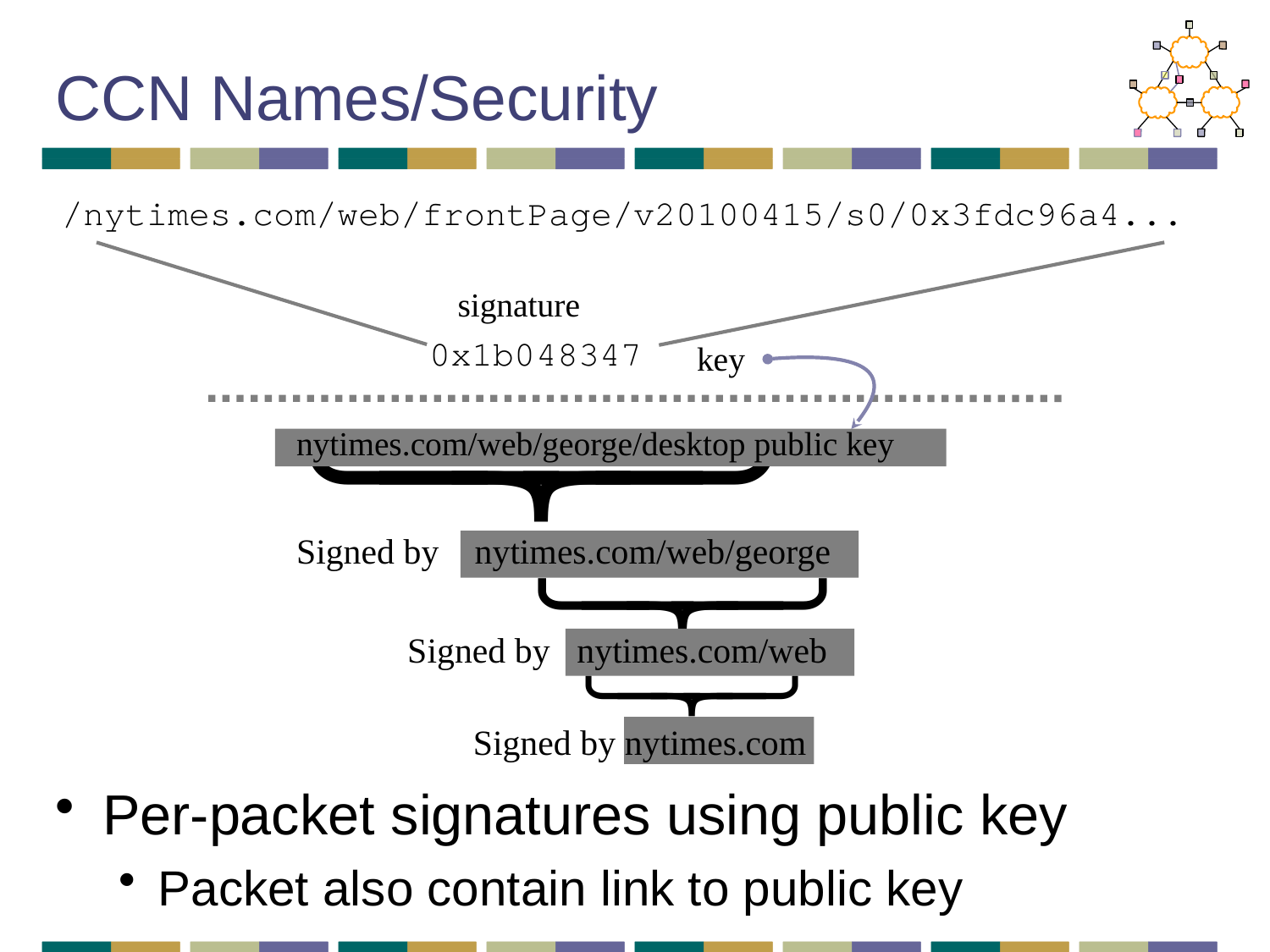

# CCN Names/Security
⎧
⎪
⎨
⎪
⎩
/nytimes.com/web/frontPage/v20100415/s0/0x3fdc96a4...

signature
0x1b048347
key

nytimes.com/web/george/desktop public key

⎧
⎪
⎨
⎪
⎩
Signed by    nytimes.com/web/george

⎧
⎪
⎨
⎪
⎩
Signed by   nytimes.com/web

Signed by nytimes.com
Per-packet signatures using public key
Packet also contain link to public key